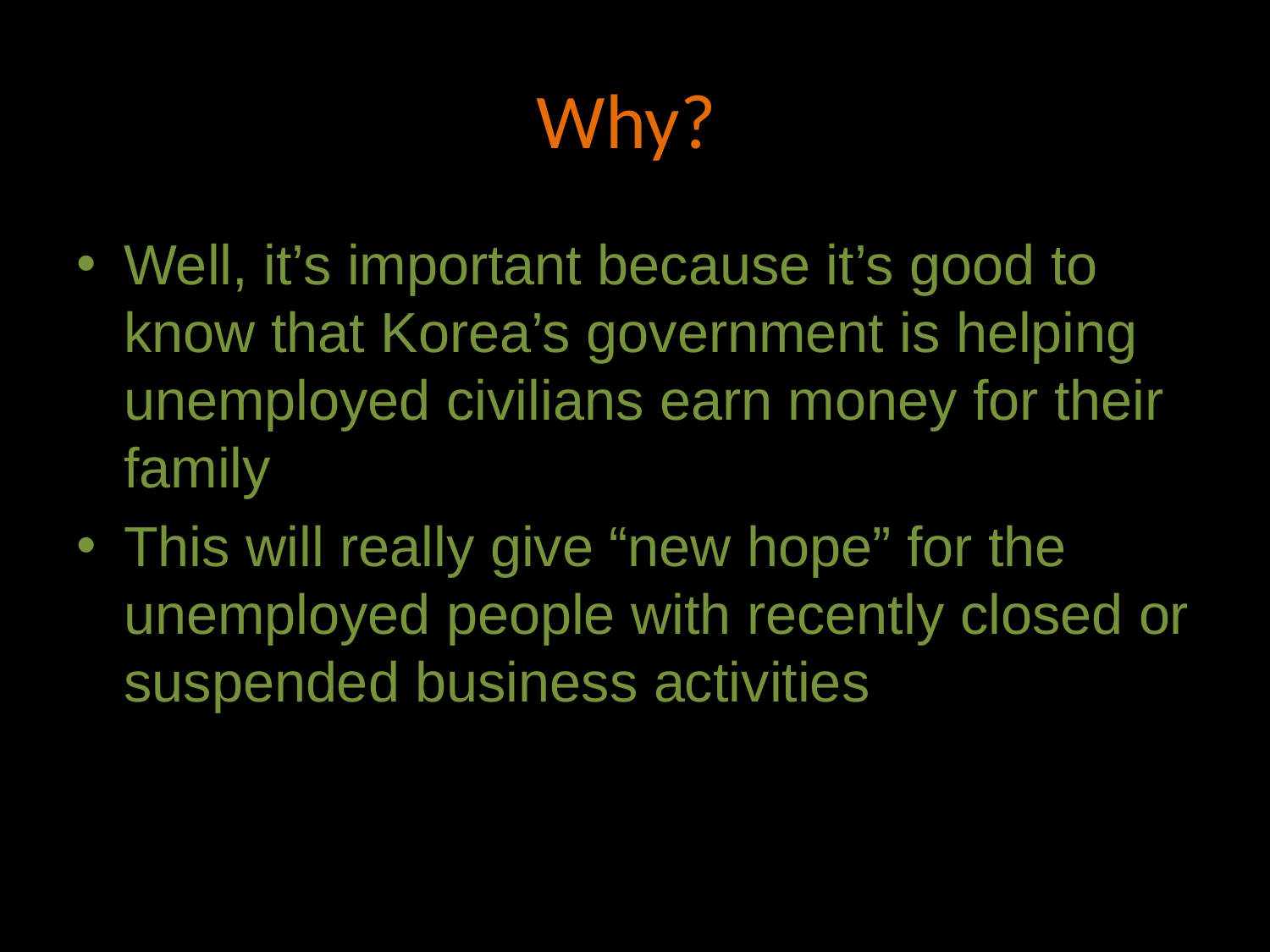

# Why?
Well, it’s important because it’s good to know that Korea’s government is helping unemployed civilians earn money for their family
This will really give “new hope” for the unemployed people with recently closed or suspended business activities